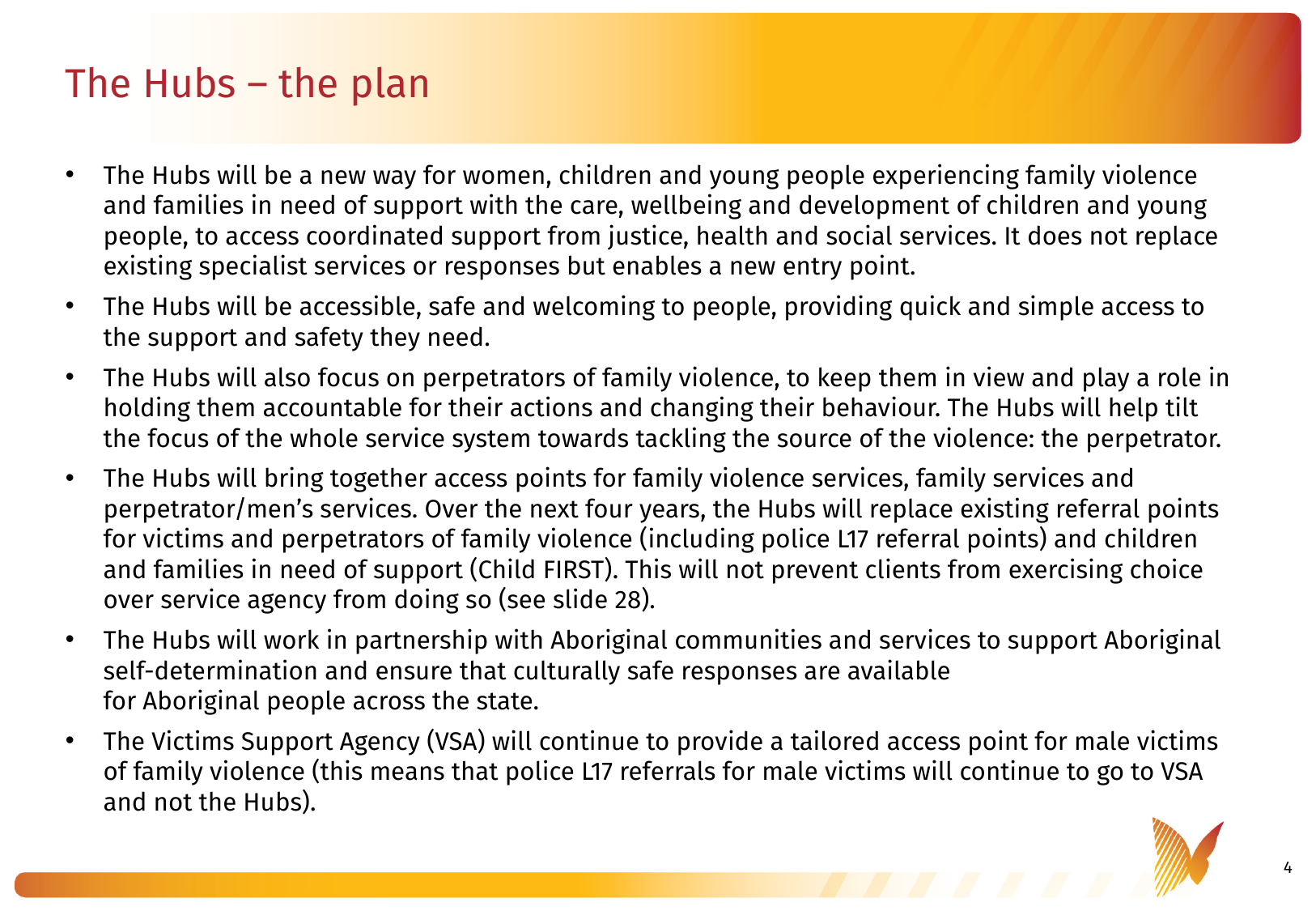

# The Hubs – the plan
The Hubs will be a new way for women, children and young people experiencing family violence and families in need of support with the care, wellbeing and development of children and young people, to access coordinated support from justice, health and social services. It does not replace existing specialist services or responses but enables a new entry point.
The Hubs will be accessible, safe and welcoming to people, providing quick and simple access to the support and safety they need.
The Hubs will also focus on perpetrators of family violence, to keep them in view and play a role in holding them accountable for their actions and changing their behaviour. The Hubs will help tilt the focus of the whole service system towards tackling the source of the violence: the perpetrator.
The Hubs will bring together access points for family violence services, family services and perpetrator/men’s services. Over the next four years, the Hubs will replace existing referral points for victims and perpetrators of family violence (including police L17 referral points) and children and families in need of support (Child FIRST). This will not prevent clients from exercising choice over service agency from doing so (see slide 28).
The Hubs will work in partnership with Aboriginal communities and services to support Aboriginal self-determination and ensure that culturally safe responses are available
for Aboriginal people across the state.
The Victims Support Agency (VSA) will continue to provide a tailored access point for male victims of family violence (this means that police L17 referrals for male victims will continue to go to VSA and not the Hubs).

4